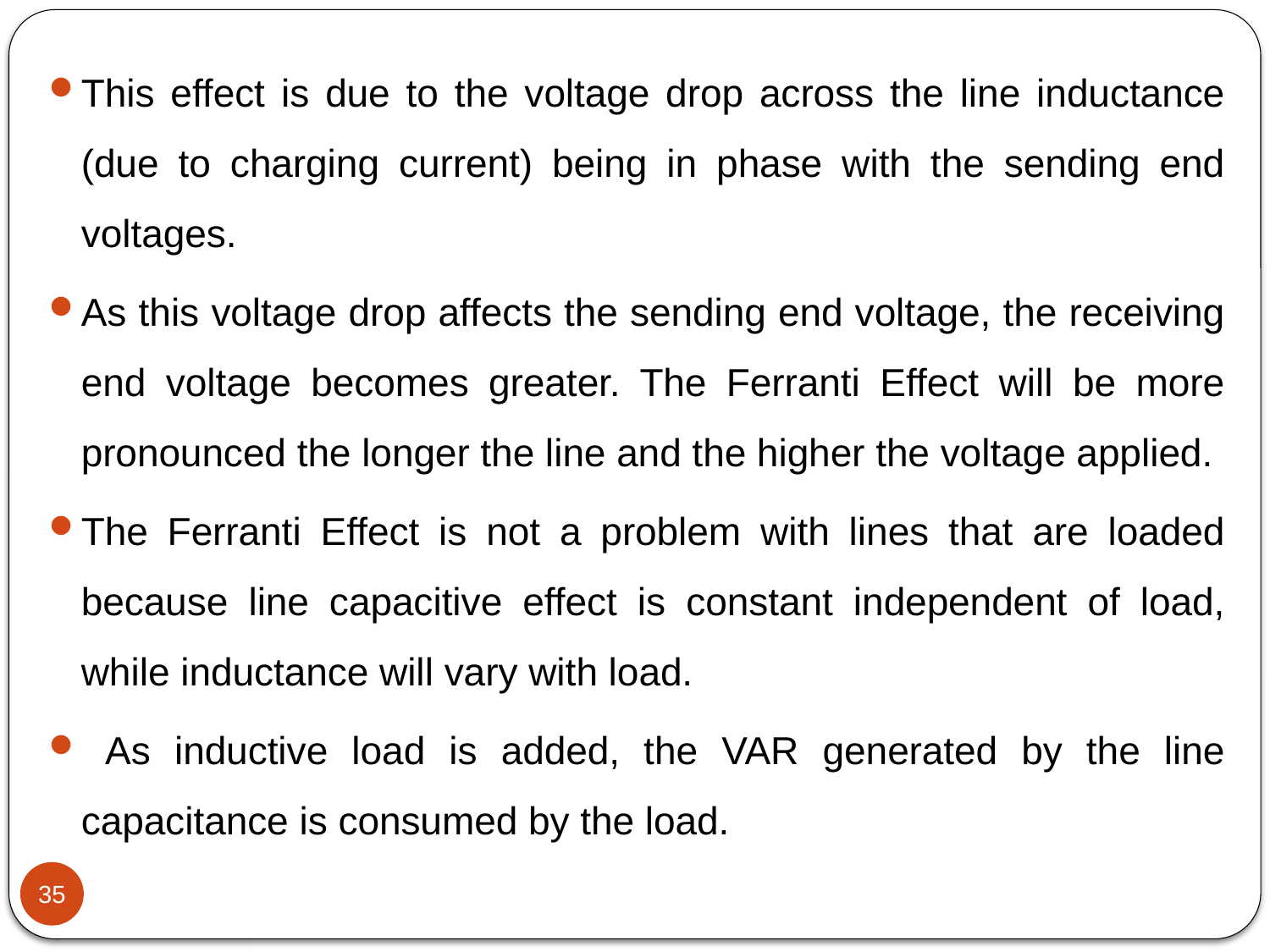

This effect is due to the voltage drop across the line inductance (due to charging current) being in phase with the sending end voltages.
As this voltage drop affects the sending end voltage, the receiving end voltage becomes greater. The Ferranti Effect will be more pronounced the longer the line and the higher the voltage applied.
The Ferranti Effect is not a problem with lines that are loaded because line capacitive effect is constant independent of load, while inductance will vary with load.
 As inductive load is added, the VAR generated by the line capacitance is consumed by the load.
35